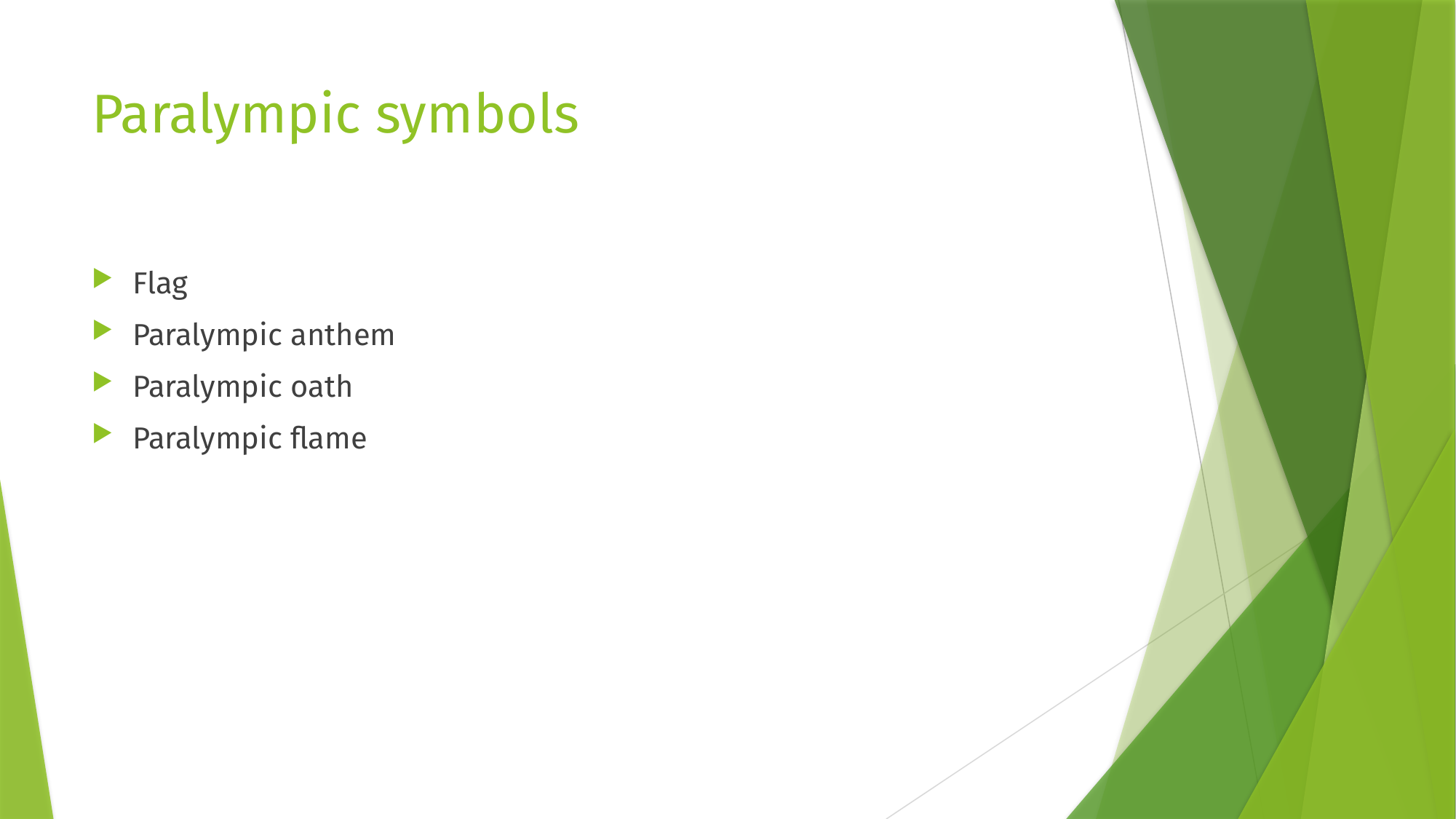

# Paralympic symbols
Flag
Paralympic anthem
Paralympic oath
Paralympic flame